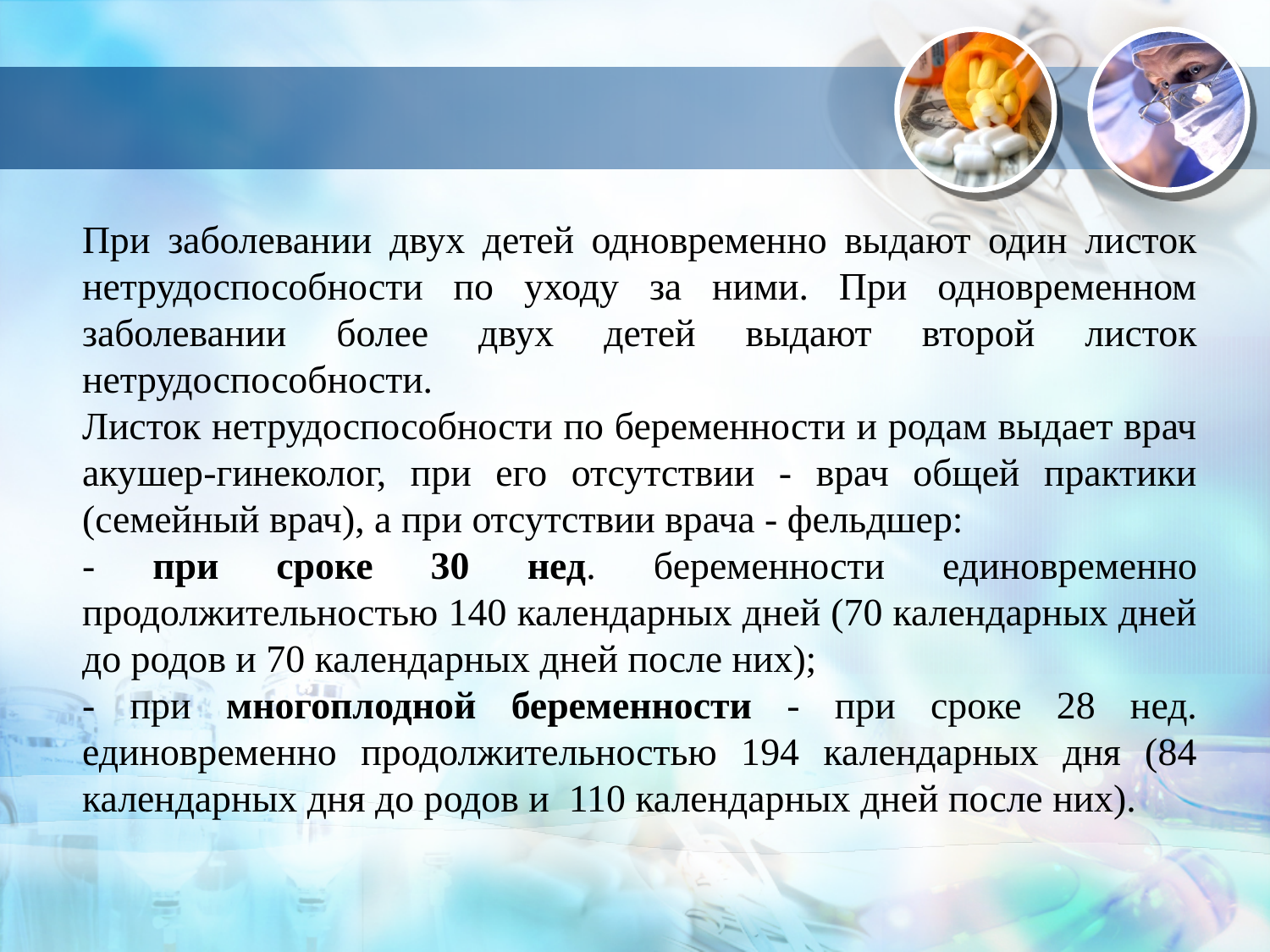

При заболевании двух детей одновременно выдают один листок нетрудоспособности по уходу за ними. При одновременном заболевании более двух детей выдают второй листок нетрудоспособности.
Листок нетрудоспособности по беременности и родам выдает врач акушер-гинеколог, при его отсутствии - врач общей практики (семейный врач), а при отсутствии врача - фельдшер:
- при сроке 30 нед. беременности единовременно продолжительностью 140 календарных дней (70 календарных дней до родов и 70 календарных дней после них);
- при многоплодной беременности - при сроке 28 нед. единовременно продолжительностью 194 календарных дня (84 календарных дня до родов и  110 календарных дней после них).